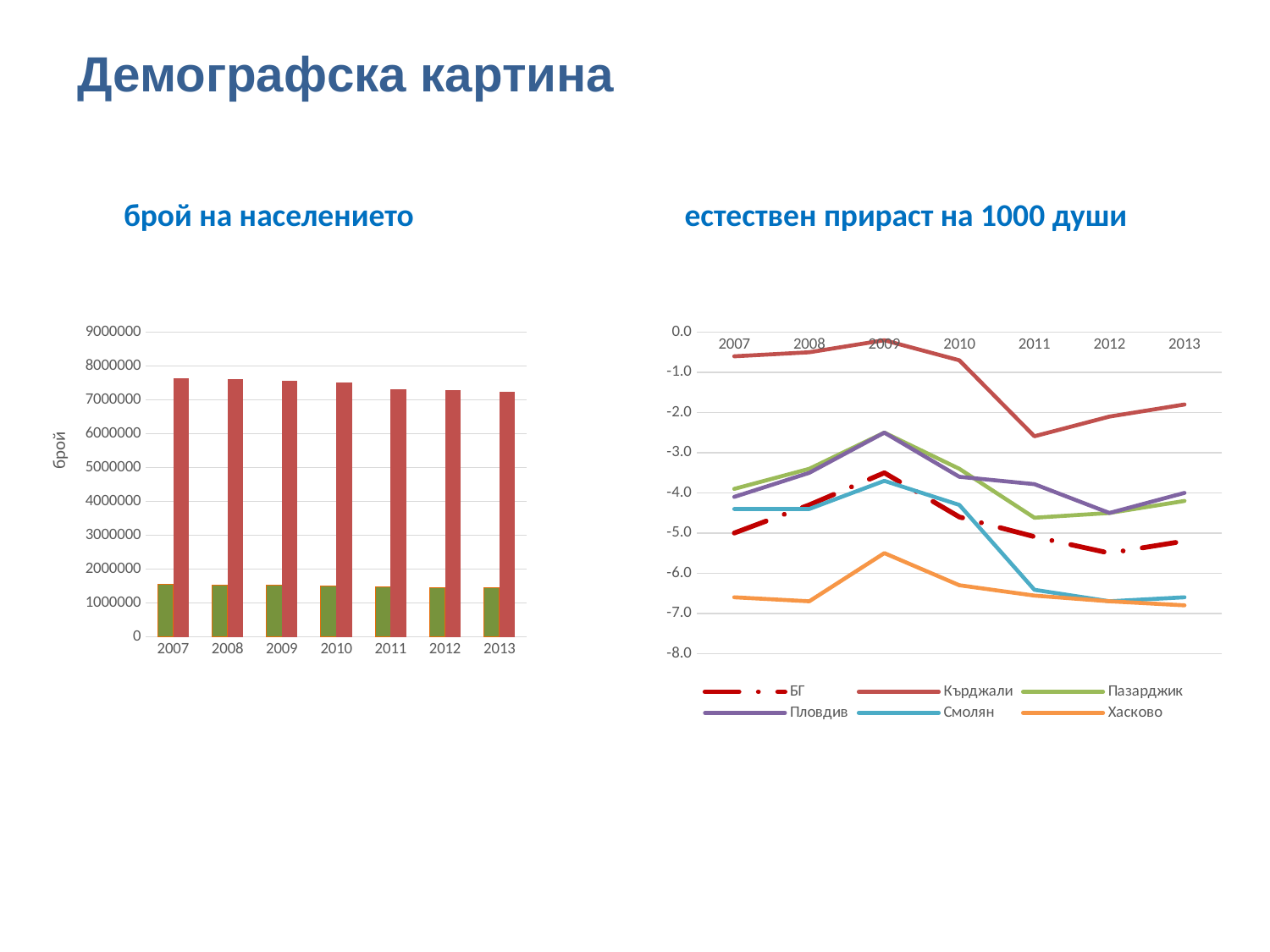

Демографска картина
брой на населението
 естествен прираст на 1000 души

### Chart

| Category | ЮЦР | БГ |
|---|---|---|
| 2007 | 1545785.0 | 7640238.0 |
| 2008 | 1538142.0 | 7606551.0 |
| 2009 | 1528220.0 | 7563710.0 |
| 2010 | 1513510.0 | 7504868.0 |
| 2011 | 1471107.0 | 7327224.0 |
| 2012 | 1462348.0 | 7284552.0 |
| 2013 | 1453619.0 | 7245677.0 |

### Chart

| Category | БГ | Кърджали | Пазарджик | Пловдив | Смолян | Хасково |
|---|---|---|---|---|---|---|
| 2007 | -5.0 | -0.6 | -3.9 | -4.1 | -4.4 | -6.6 |
| 2008 | -4.3 | -0.5 | -3.4 | -3.5 | -4.4 | -6.7 |
| 2009 | -3.5 | -0.2 | -2.5 | -2.5 | -3.7 | -5.5 |
| 2010 | -4.6 | -0.7 | -3.4 | -3.6 | -4.3 | -6.3 |
| 2011 | -5.091143054968885 | -2.5906141067136255 | -4.617878723369413 | -3.782286876197541 | -6.413166387414678 | -6.557056175376786 |
| 2012 | -5.5 | -2.1 | -4.5 | -4.5 | -6.7 | -6.7 |
| 2013 | -5.200000000000001 | -1.8000000000000007 | -4.200000000000001 | -4.0 | -6.6 | -6.800000000000001 |